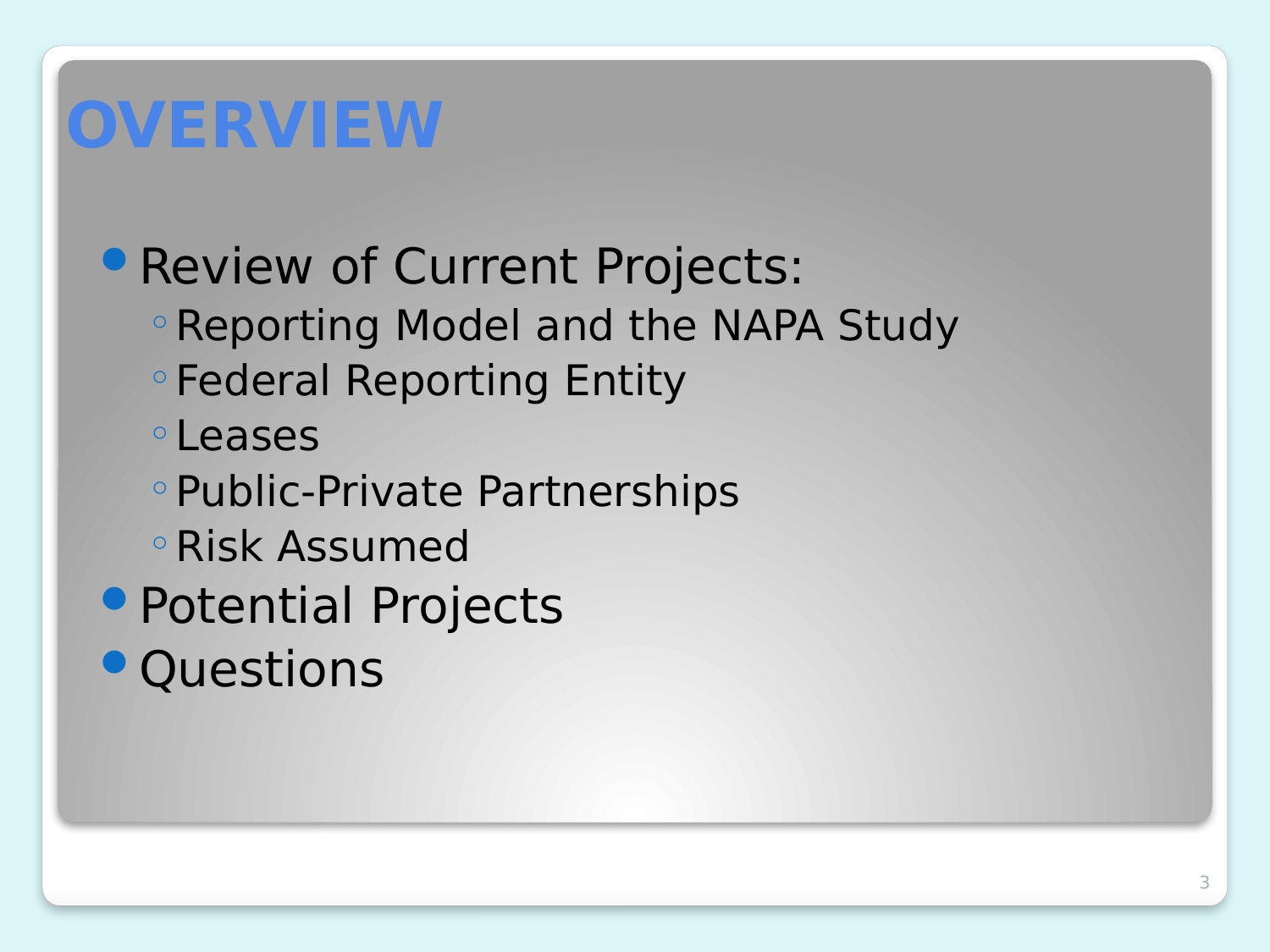

# OVERVIEW
Review of Current Projects:
Reporting Model and the NAPA Study
Federal Reporting Entity
Leases
Public-Private Partnerships
Risk Assumed
Potential Projects
Questions

3